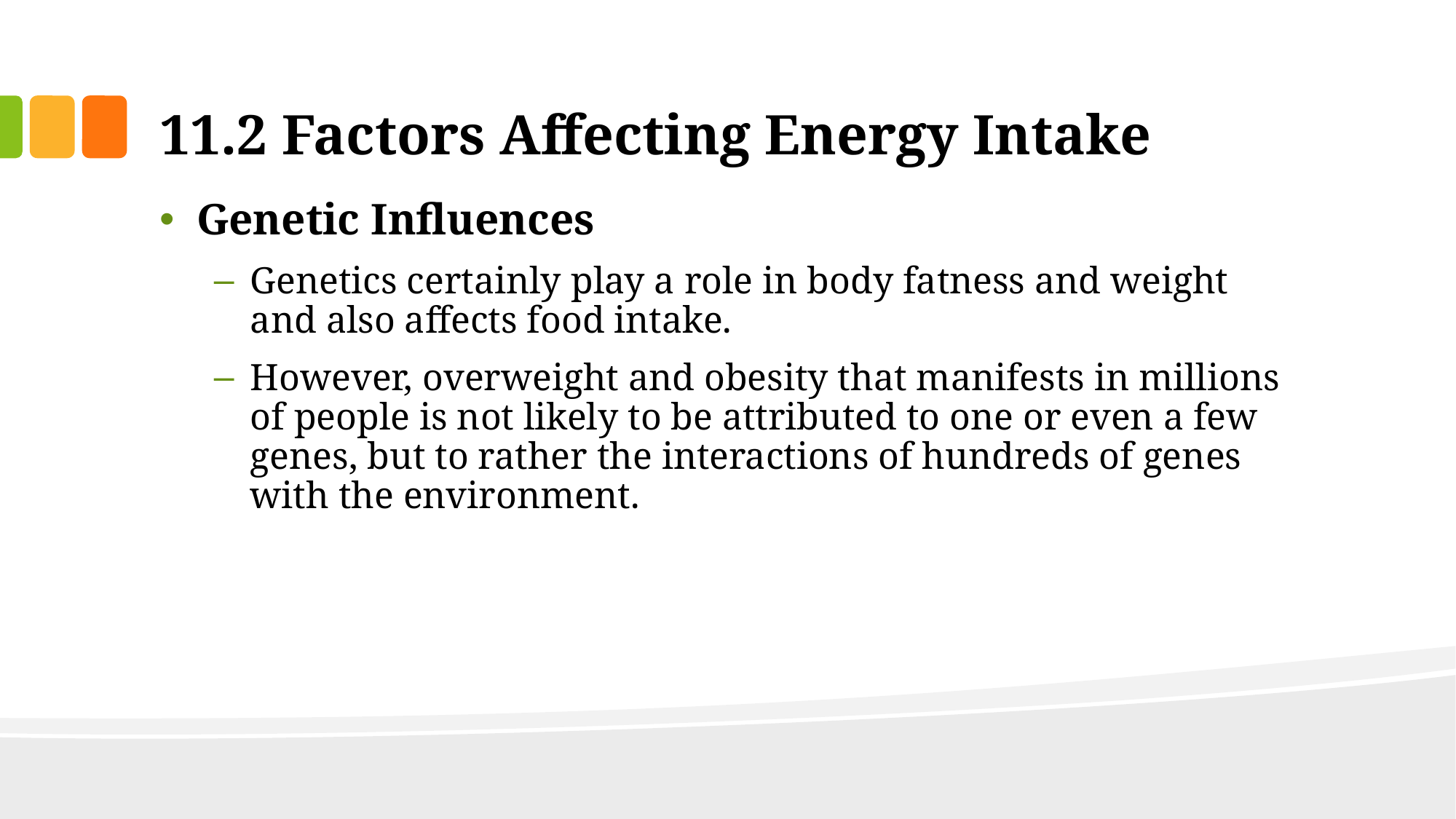

# 11.2 Factors Affecting Energy Intake
Genetic Influences
Genetics certainly play a role in body fatness and weight and also affects food intake.
However, overweight and obesity that manifests in millions of people is not likely to be attributed to one or even a few genes, but to rather the interactions of hundreds of genes with the environment.